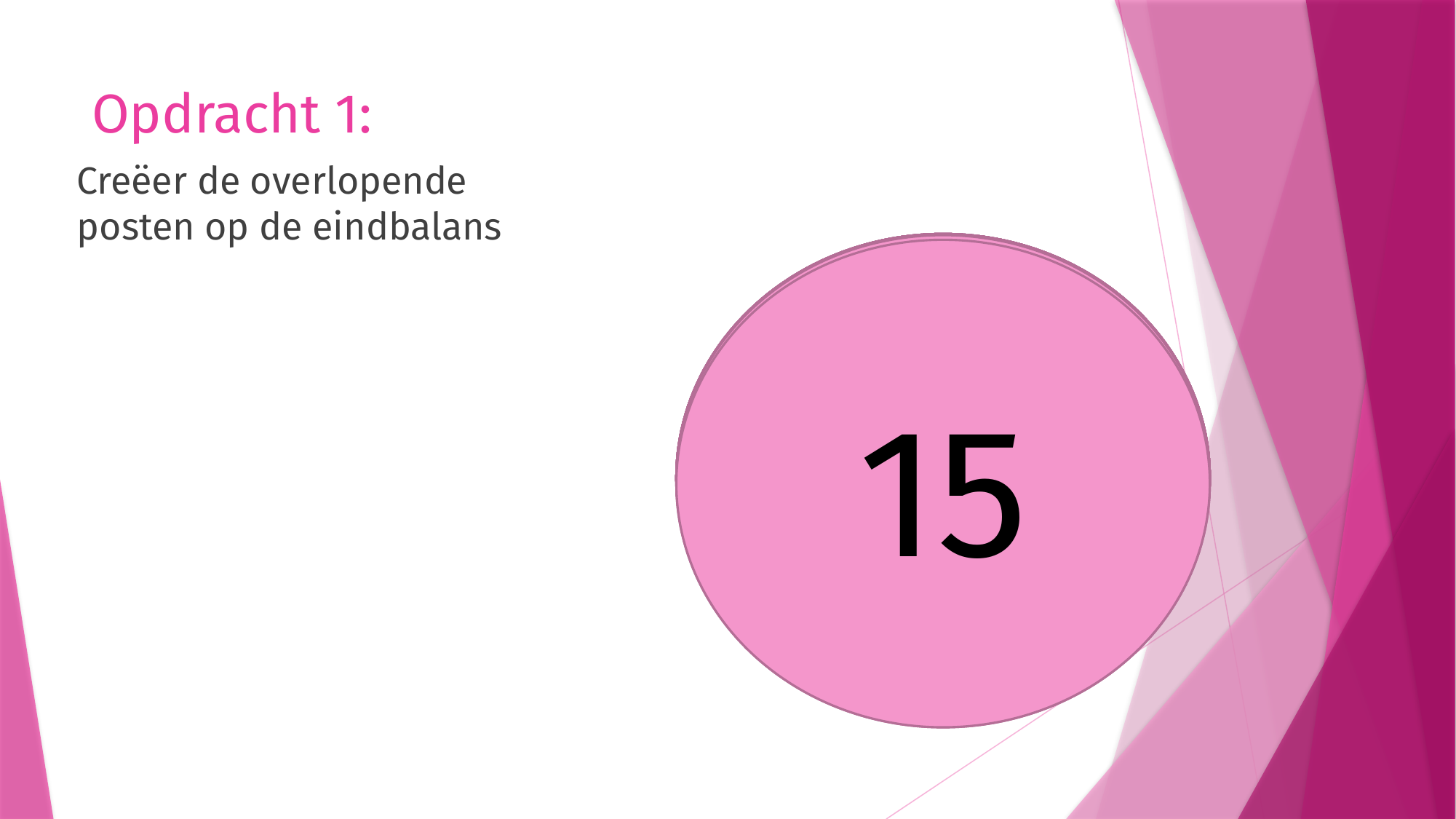

# Opdracht 1:
Creëer de overlopende posten op de eindbalans

10
9
8
5
6
7
4
3
1
2
14
13
11
15
12